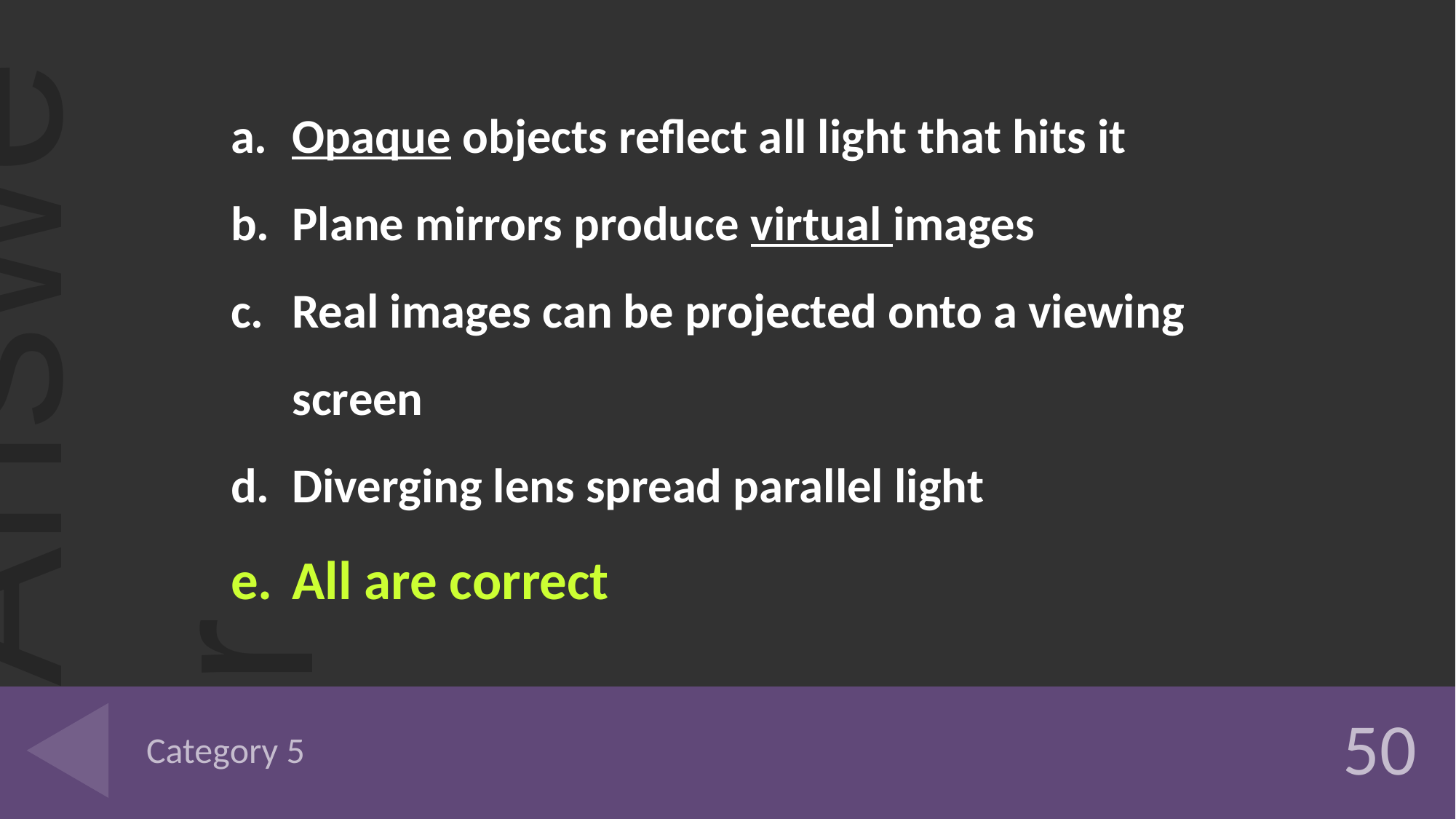

Opaque objects reflect all light that hits it
Plane mirrors produce virtual images
Real images can be projected onto a viewing screen
Diverging lens spread parallel light
All are correct
# Category 5
50